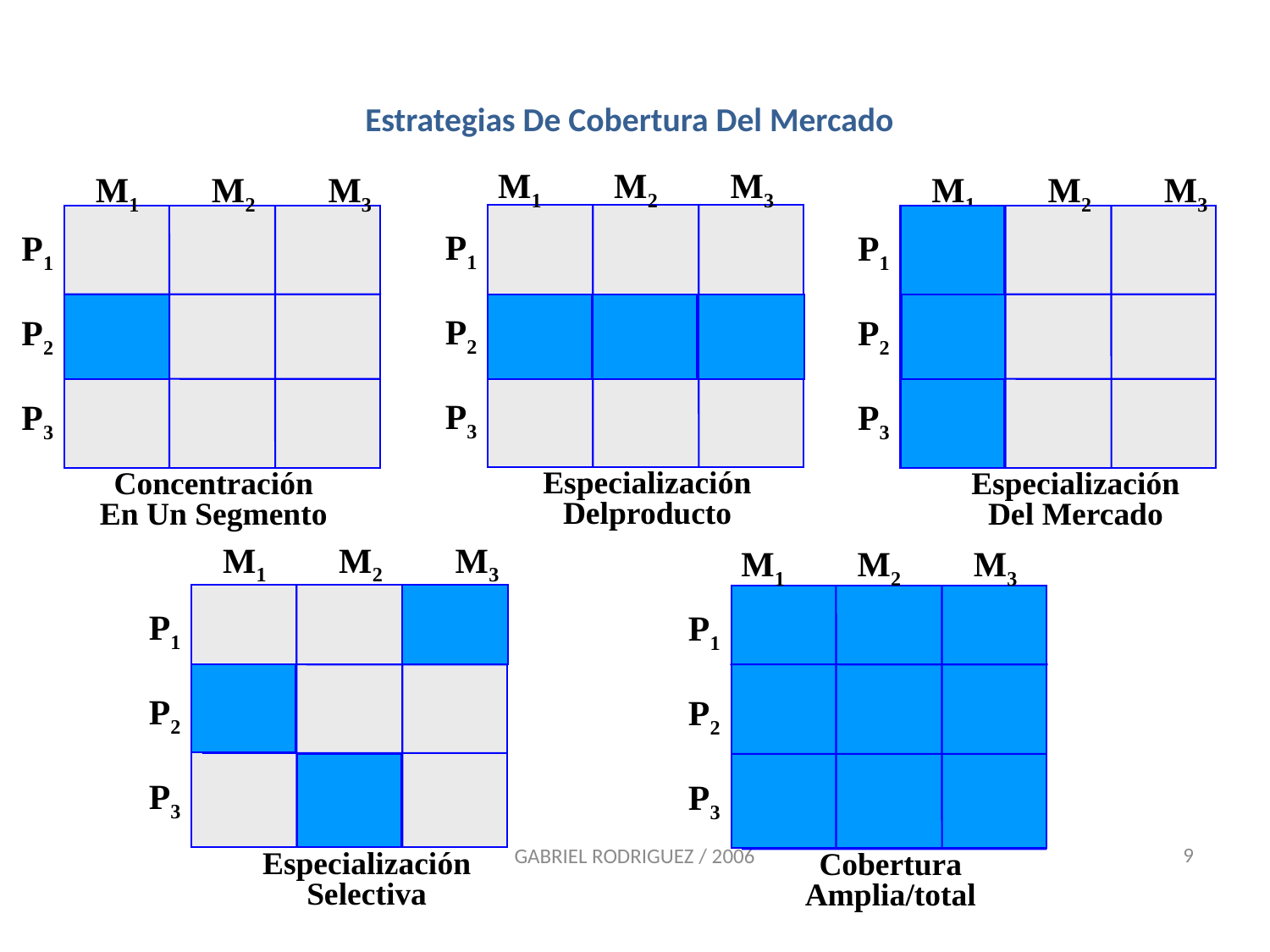

Estrategias De Cobertura Del Mercado
M1
M2
M3
M1
M2
M3
M1
M2
M3

P1
P1
P1

P2
P2
P2

P3
P3
P3
Especialización
Delproducto
Concentración
En Un Segmento
Especialización
Del Mercado
M1
M2
M3
M1
M2
M3

P1
P1

P2
P2

P3
P3
9
GABRIEL RODRIGUEZ / 2006
Especialización
Selectiva
Cobertura
Amplia/total